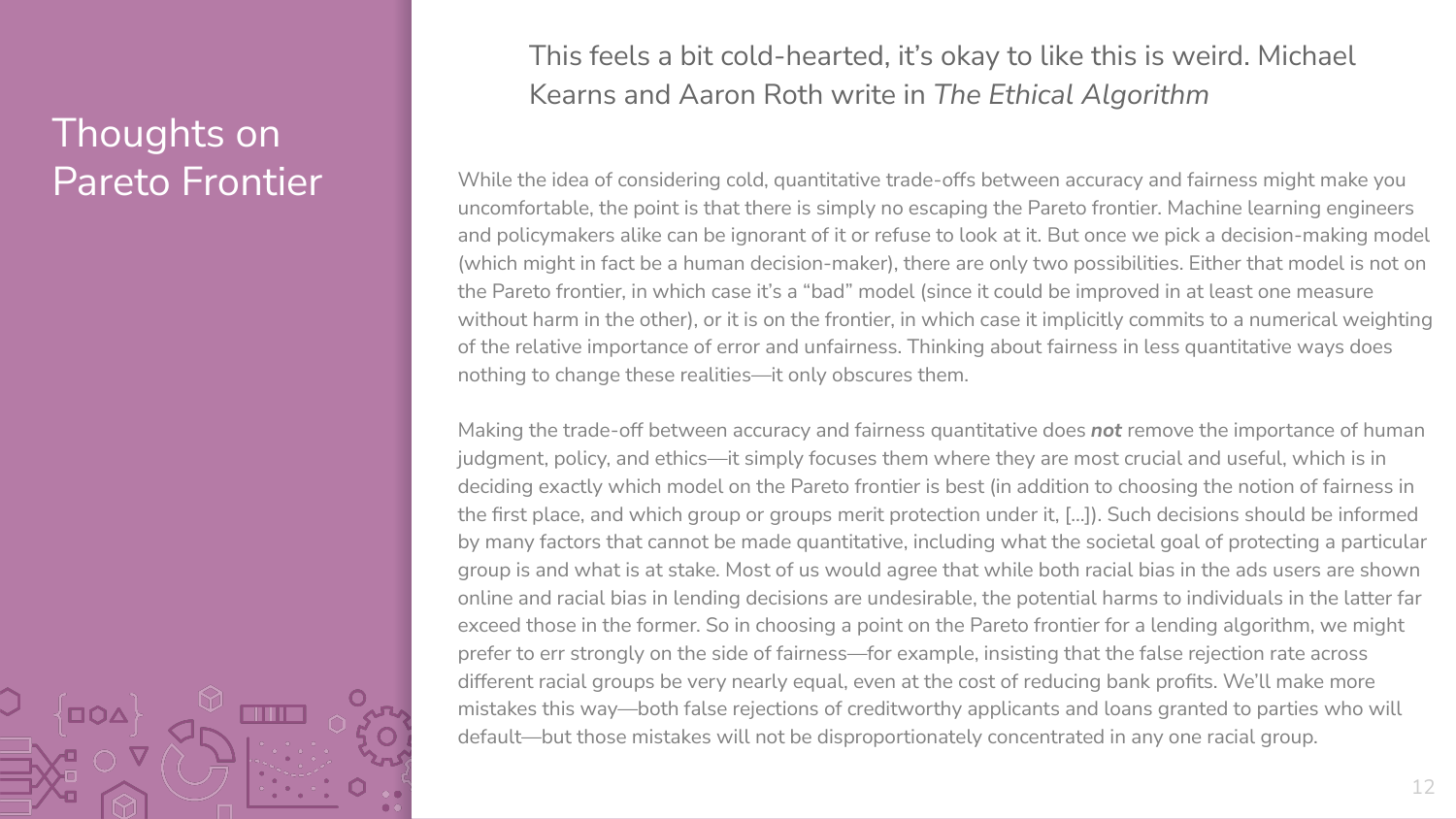

This feels a bit cold-hearted, it’s okay to like this is weird. Michael Kearns and Aaron Roth write in The Ethical Algorithm

# Thoughts on Pareto Frontier
While the idea of considering cold, quantitative trade-offs between accuracy and fairness might make you uncomfortable, the point is that there is simply no escaping the Pareto frontier. Machine learning engineers and policymakers alike can be ignorant of it or refuse to look at it. But once we pick a decision-making model (which might in fact be a human decision-maker), there are only two possibilities. Either that model is not on the Pareto frontier, in which case it’s a “bad” model (since it could be improved in at least one measure without harm in the other), or it is on the frontier, in which case it implicitly commits to a numerical weighting of the relative importance of error and unfairness. Thinking about fairness in less quantitative ways does nothing to change these realities—it only obscures them.
Making the trade-off between accuracy and fairness quantitative does not remove the importance of human judgment, policy, and ethics—it simply focuses them where they are most crucial and useful, which is in deciding exactly which model on the Pareto frontier is best (in addition to choosing the notion of fairness in the first place, and which group or groups merit protection under it, […]). Such decisions should be informed by many factors that cannot be made quantitative, including what the societal goal of protecting a particular group is and what is at stake. Most of us would agree that while both racial bias in the ads users are shown online and racial bias in lending decisions are undesirable, the potential harms to individuals in the latter far exceed those in the former. So in choosing a point on the Pareto frontier for a lending algorithm, we might prefer to err strongly on the side of fairness—for example, insisting that the false rejection rate across different racial groups be very nearly equal, even at the cost of reducing bank profits. We’ll make more mistakes this way—both false rejections of creditworthy applicants and loans granted to parties who will default—but those mistakes will not be disproportionately concentrated in any one racial group.

12